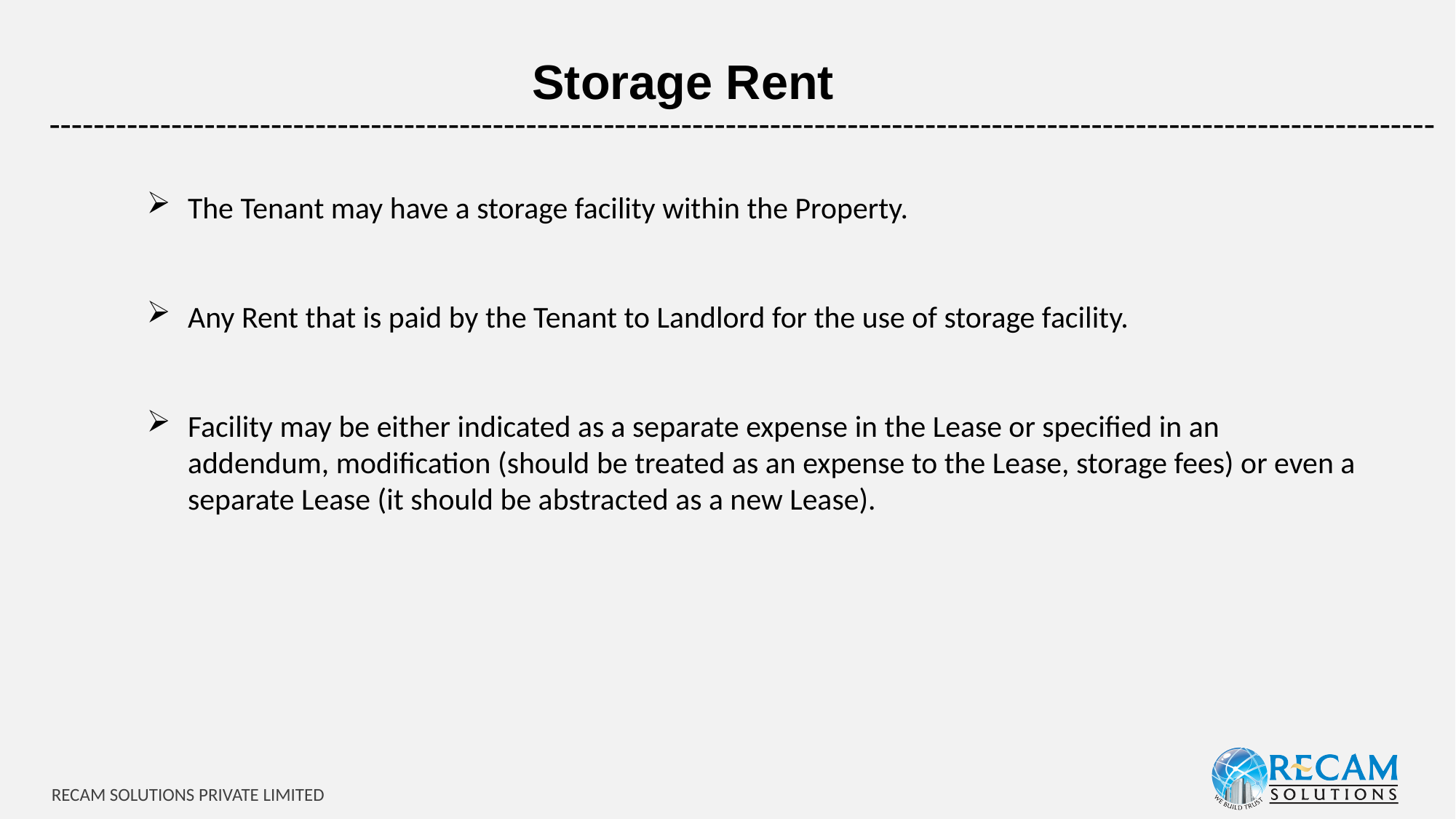

Storage Rent
-----------------------------------------------------------------------------------------------------------------------------

The Tenant may have a storage facility within the Property.

Any Rent that is paid by the Tenant to Landlord for the use of storage facility.

Facility may be either indicated as a separate expense in the Lease or specified in an addendum, modification (should be treated as an expense to the Lease, storage fees) or even a separate Lease (it should be abstracted as a new Lease).

RECAM SOLUTIONS PRIVATE LIMITED